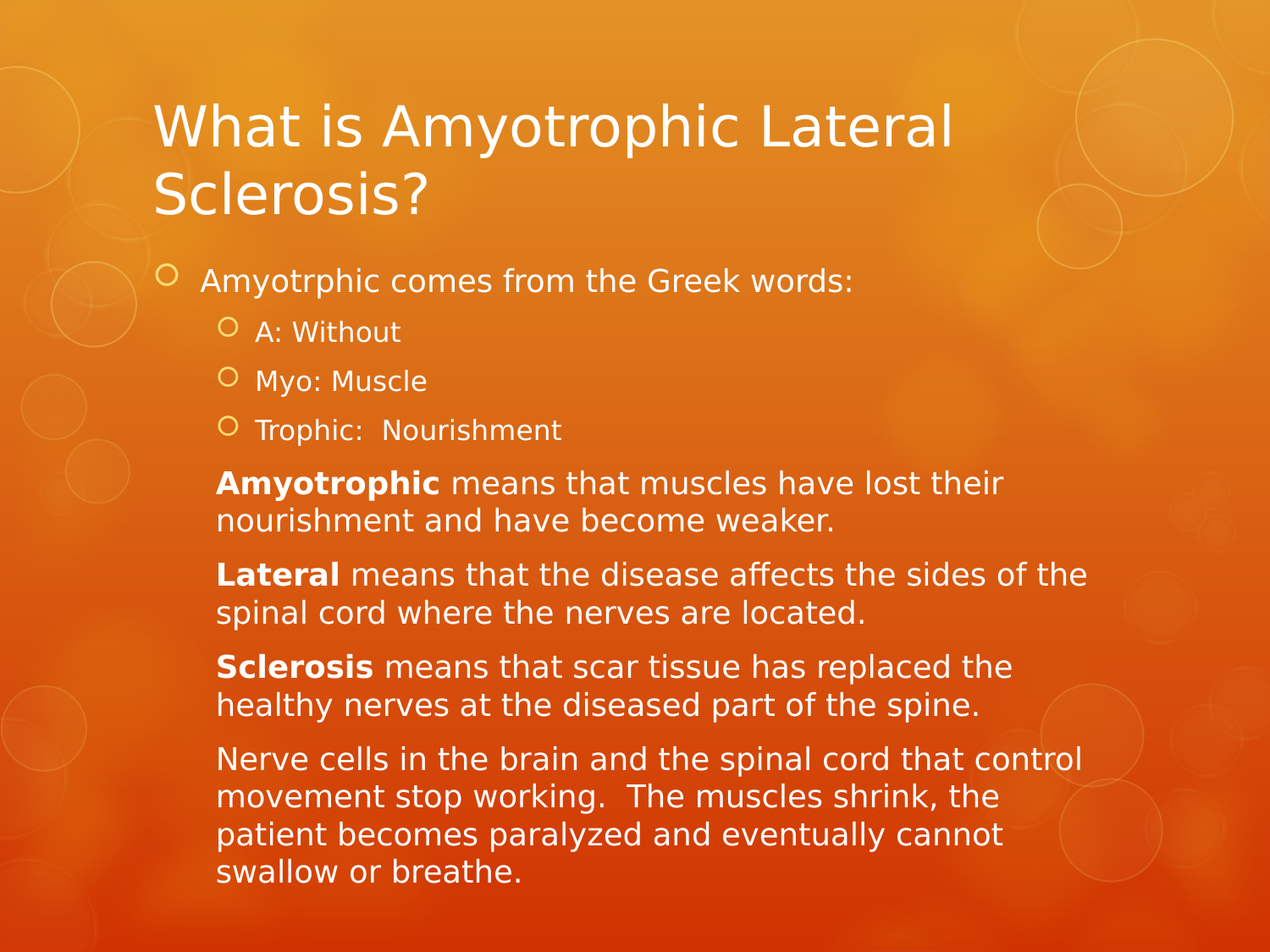

# What is Amyotrophic Lateral Sclerosis?
Amyotrphic comes from the Greek words:
A: Without
Myo: Muscle
Trophic:  Nourishment
Amyotrophic means that muscles have lost their nourishment and have become weaker.
Lateral means that the disease affects the sides of the spinal cord where the nerves are located.
Sclerosis means that scar tissue has replaced the healthy nerves at the diseased part of the spine.
Nerve cells in the brain and the spinal cord that control movement stop working.  The muscles shrink, the patient becomes paralyzed and eventually cannot swallow or breathe.